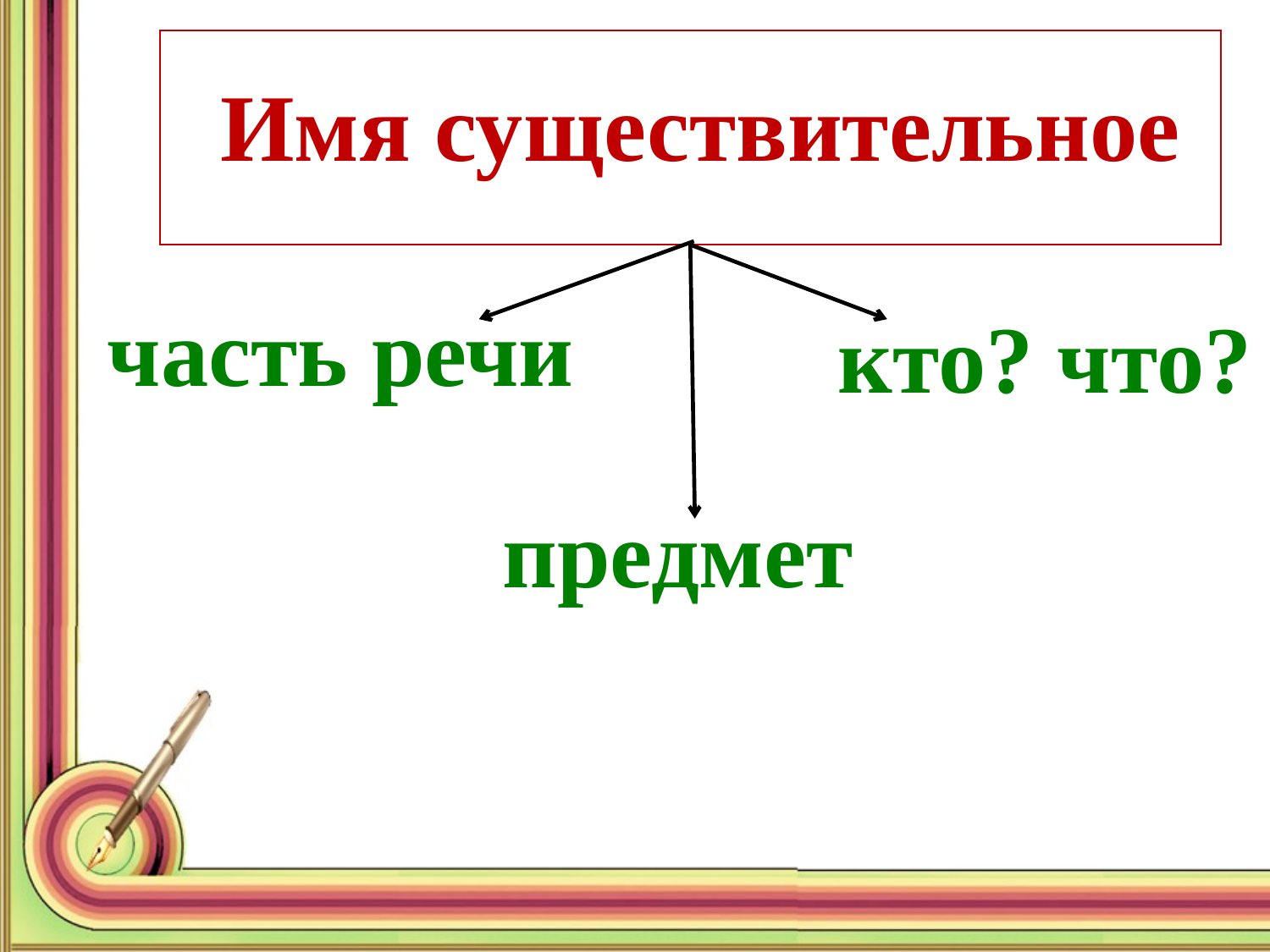

Имя существительное
часть речи
кто? что?
предмет